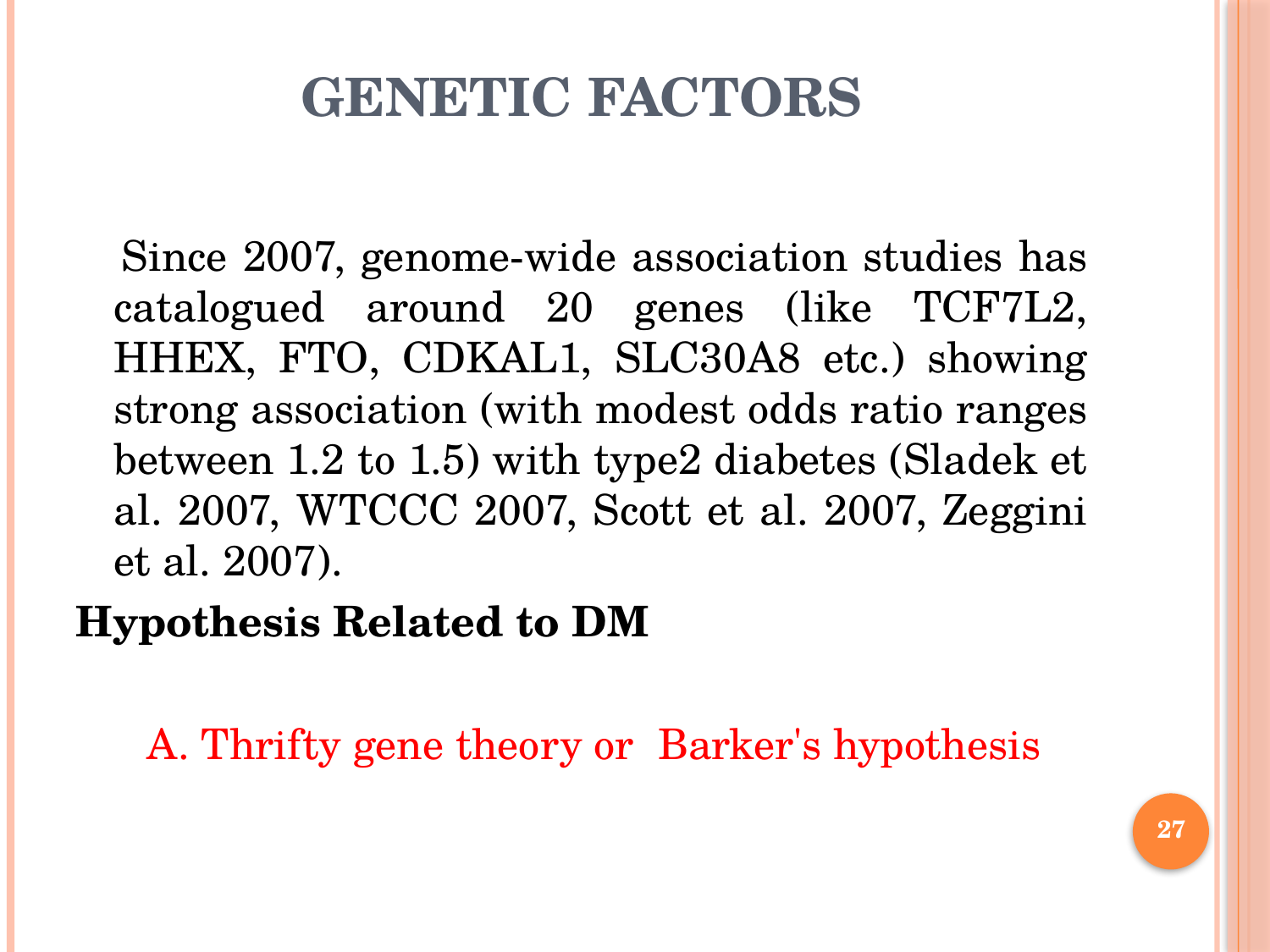

# Genetic factors
   Since 2007, genome-wide association studies has catalogued around 20 genes (like TCF7L2, HHEX, FTO, CDKAL1, SLC30A8 etc.) showing strong association (with modest odds ratio ranges between 1.2 to 1.5) with type2 diabetes (Sladek et al. 2007, WTCCC 2007, Scott et al. 2007, Zeggini et al. 2007).
Hypothesis Related to DM

      A. Thrifty gene theory or  Barker's hypothesis
27